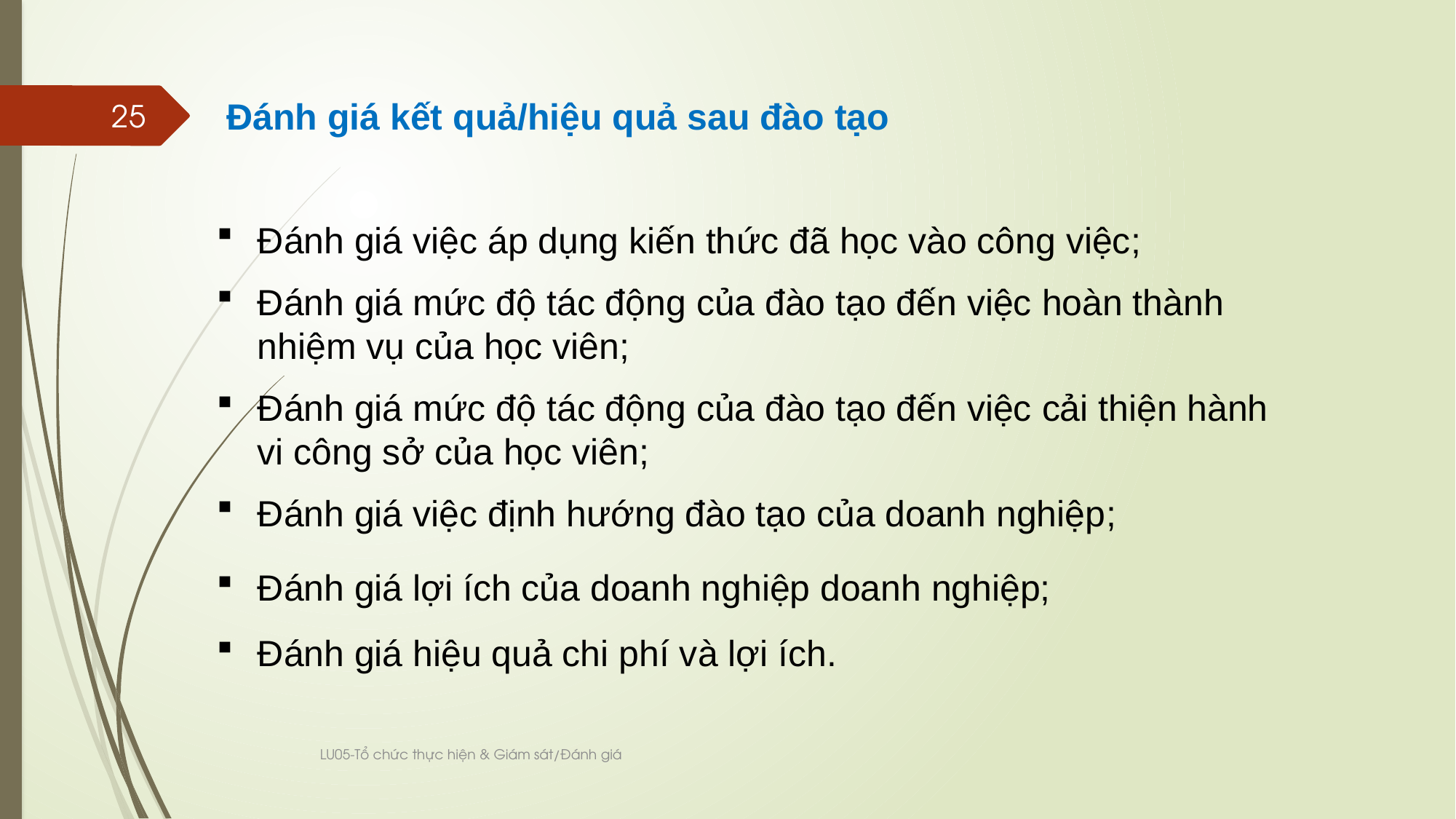

Đánh giá kết quả/hiệu quả sau đào tạo

Đánh giá việc áp dụng kiến thức đã học vào công việc;
Đánh giá mức độ tác động của đào tạo đến việc hoàn thành nhiệm vụ của học viên;
Đánh giá mức độ tác động của đào tạo đến việc cải thiện hành vi công sở của học viên;
Đánh giá việc định hướng đào tạo của doanh nghiệp;
Đánh giá lợi ích của doanh nghiệp doanh nghiệp;
Đánh giá hiệu quả chi phí và lợi ích.

25
LU05-Tổ chức thực hiện & Giám sát/Đánh giá